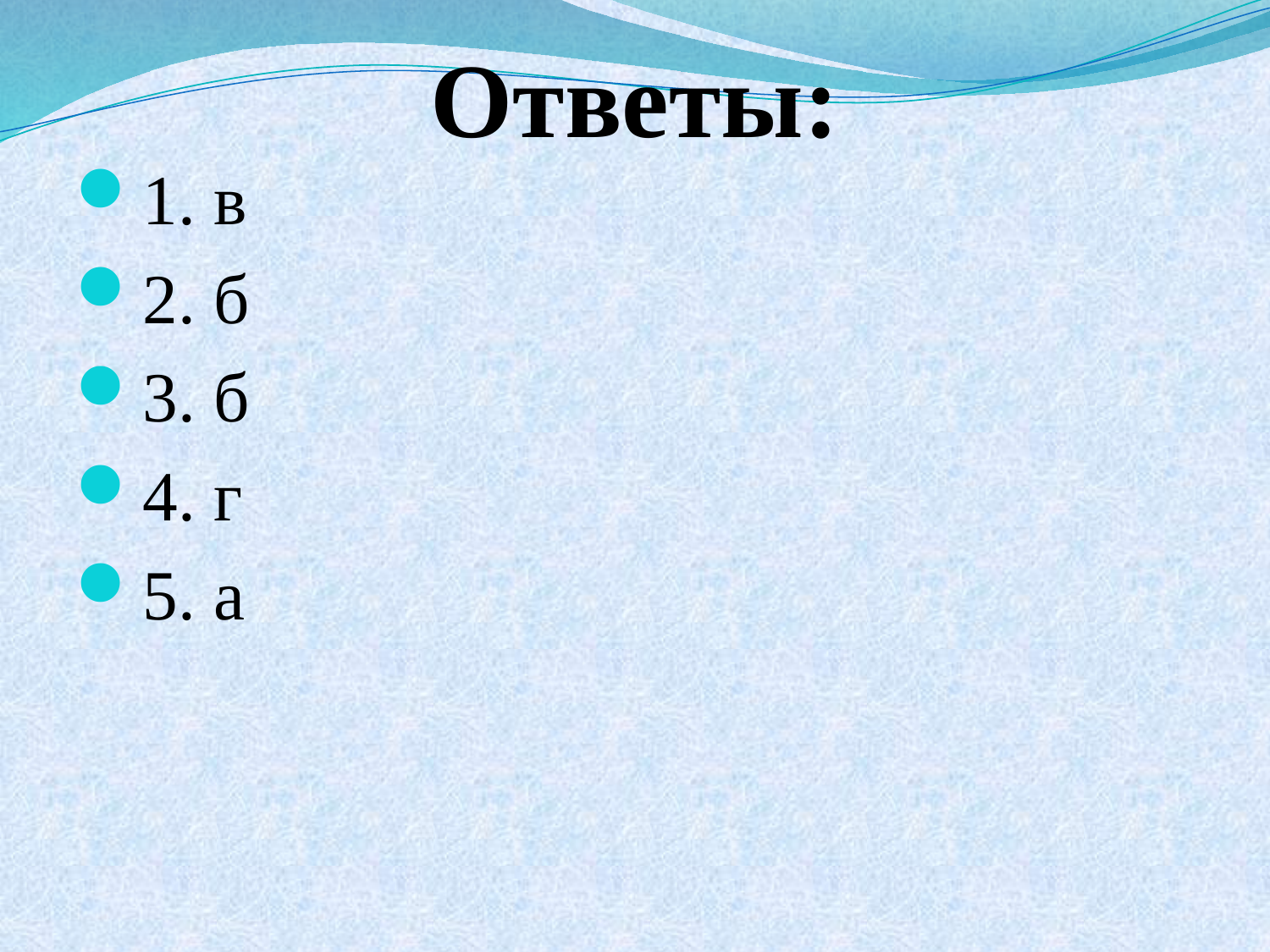

# Ответы:
1. в
2. б
3. б
4. г
5. а